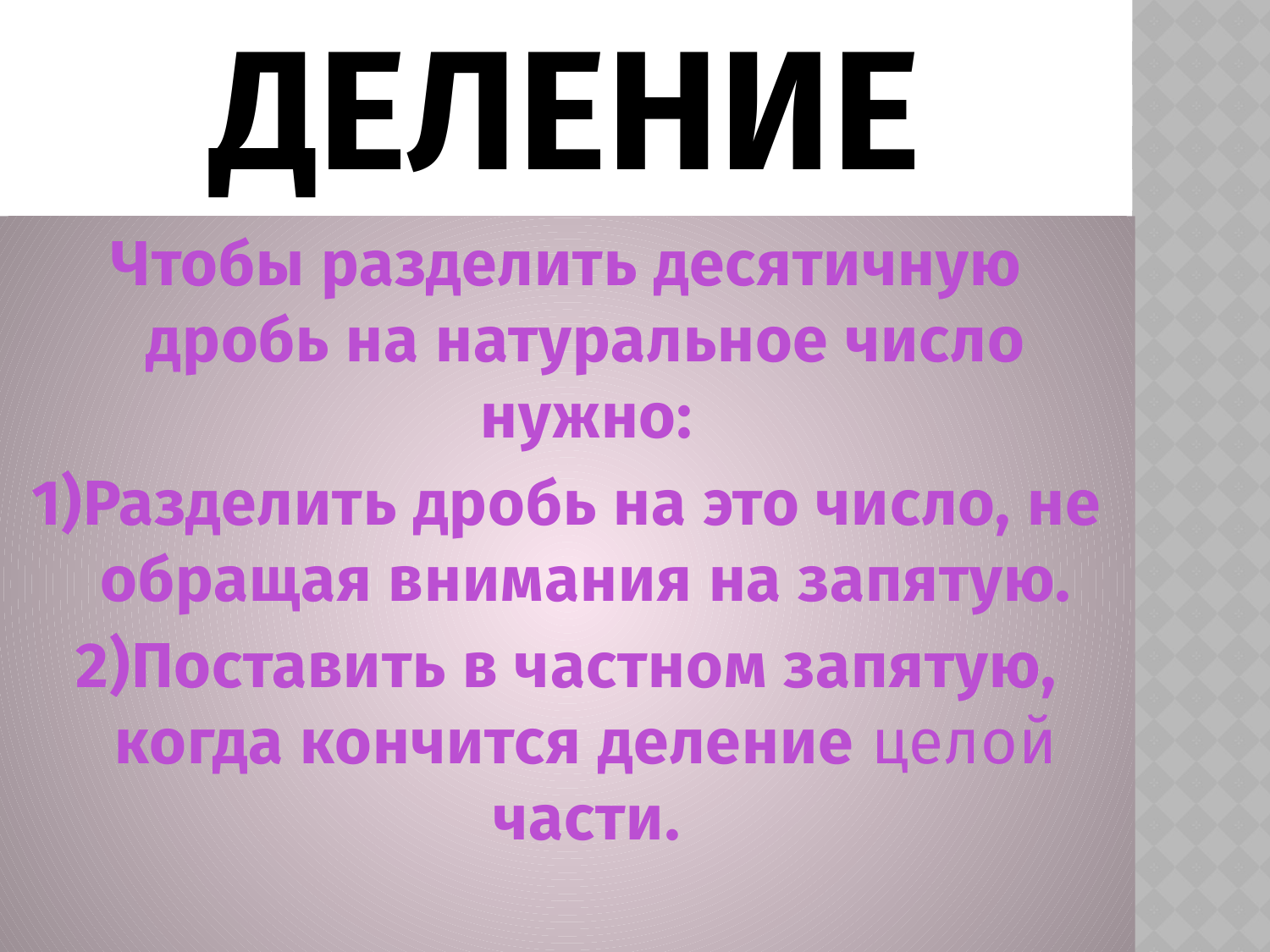

# деление
Чтобы разделить десятичную дробь на натуральное число нужно:
1)Разделить дробь на это число, не обращая внимания на запятую.
2)Поставить в частном запятую, когда кончится деление целой части.